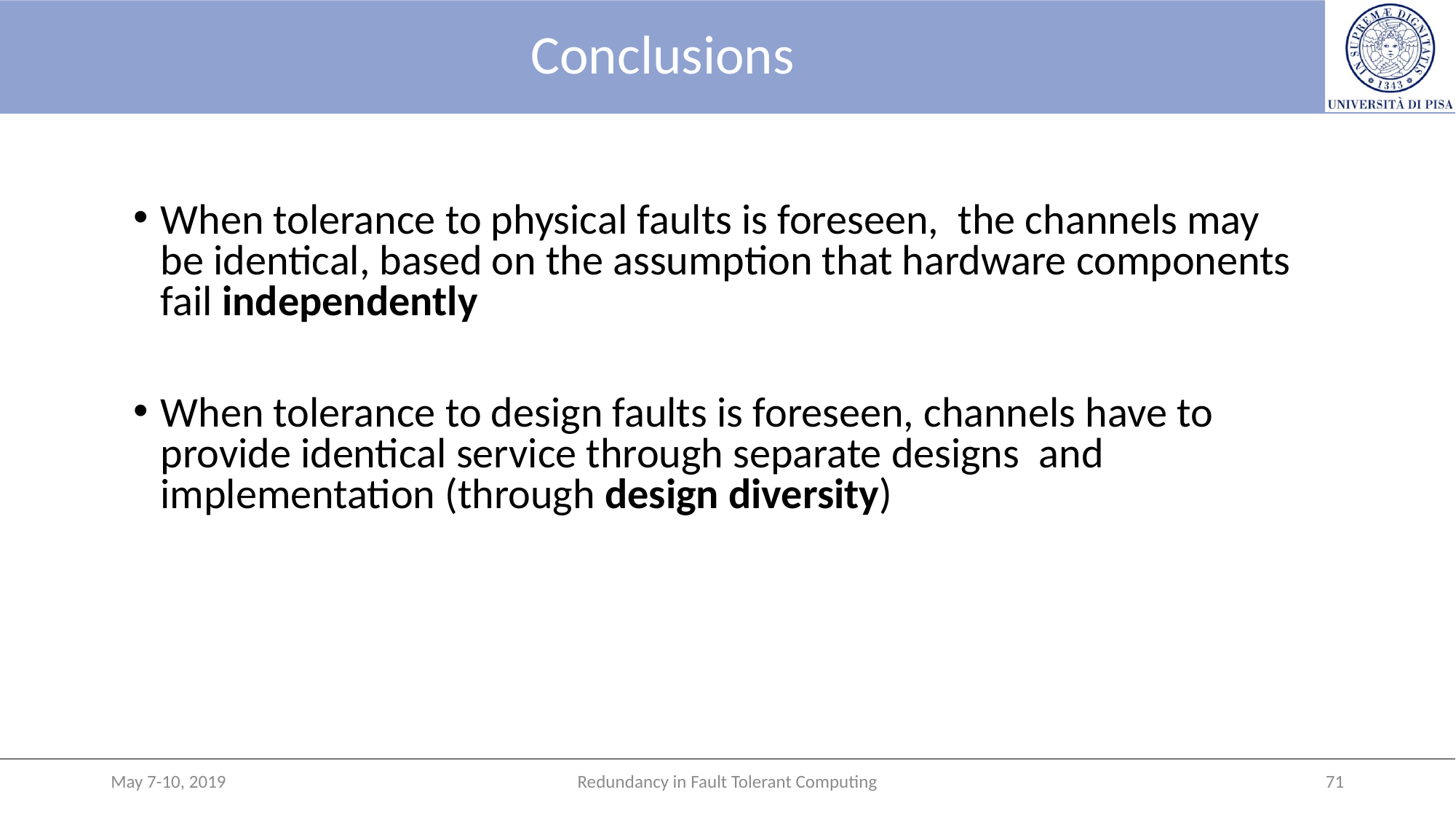

# Conclusions
When tolerance to physical faults is foreseen,  the channels may be identical, based on the assumption that hardware components fail independently

When tolerance to design faults is foreseen, channels have to provide identical service through separate designs  and implementation (through design diversity)

May 7-10, 2019
Redundancy in Fault Tolerant Computing
71